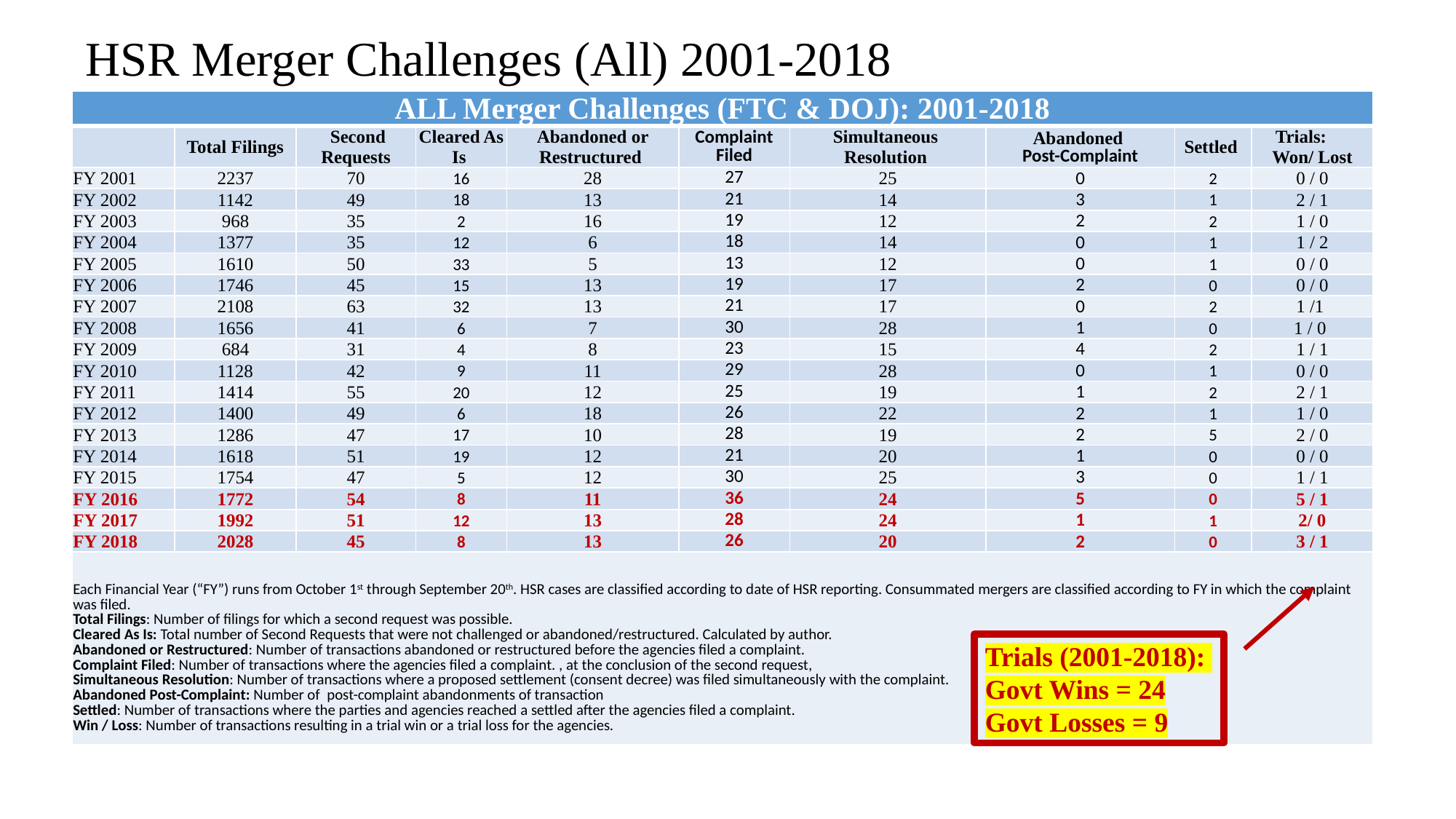

# HSR Merger Challenges (All) 2001-2018
| ALL Merger Challenges (FTC & DOJ): 2001-2018 |  |  |  |  |  |  |  |  |  |
| --- | --- | --- | --- | --- | --- | --- | --- | --- | --- |
|  | Total Filings | Second Requests | Cleared As Is | Abandoned or Restructured | Complaint Filed | Simultaneous Resolution | Abandoned Post-Complaint | Settled | Trials: Won/ Lost |
| FY 2001 | 2237 | 70 | 16 | 28 | 27 | 25 | 0 | 2 | 0 / 0 |
| FY 2002 | 1142 | 49 | 18 | 13 | 21 | 14 | 3 | 1 | 2 / 1 |
| FY 2003 | 968 | 35 | 2 | 16 | 19 | 12 | 2 | 2 | 1 / 0 |
| FY 2004 | 1377 | 35 | 12 | 6 | 18 | 14 | 0 | 1 | 1 / 2 |
| FY 2005 | 1610 | 50 | 33 | 5 | 13 | 12 | 0 | 1 | 0 / 0 |
| FY 2006 | 1746 | 45 | 15 | 13 | 19 | 17 | 2 | 0 | 0 / 0 |
| FY 2007 | 2108 | 63 | 32 | 13 | 21 | 17 | 0 | 2 | 1 /1 |
| FY 2008 | 1656 | 41 | 6 | 7 | 30 | 28 | 1 | 0 | 1 / 0 |
| FY 2009 | 684 | 31 | 4 | 8 | 23 | 15 | 4 | 2 | 1 / 1 |
| FY 2010 | 1128 | 42 | 9 | 11 | 29 | 28 | 0 | 1 | 0 / 0 |
| FY 2011 | 1414 | 55 | 20 | 12 | 25 | 19 | 1 | 2 | 2 / 1 |
| FY 2012 | 1400 | 49 | 6 | 18 | 26 | 22 | 2 | 1 | 1 / 0 |
| FY 2013 | 1286 | 47 | 17 | 10 | 28 | 19 | 2 | 5 | 2 / 0 |
| FY 2014 | 1618 | 51 | 19 | 12 | 21 | 20 | 1 | 0 | 0 / 0 |
| FY 2015 | 1754 | 47 | 5 | 12 | 30 | 25 | 3 | 0 | 1 / 1 |
| FY 2016 | 1772 | 54 | 8 | 11 | 36 | 24 | 5 | 0 | 5 / 1 |
| FY 2017 | 1992 | 51 | 12 | 13 | 28 | 24 | 1 | 1 | 2/ 0 |
| FY 2018 | 2028 | 45 | 8 | 13 | 26 | 20 | 2 | 0 | 3 / 1 |
| Each Financial Year (“FY”) runs from October 1st through September 20th. HSR cases are classified according to date of HSR reporting. Consummated mergers are classified according to FY in which the complaint was filed. Total Filings: Number of filings for which a second request was possible. Cleared As Is: Total number of Second Requests that were not challenged or abandoned/restructured. Calculated by author. Abandoned or Restructured: Number of transactions abandoned or restructured before the agencies filed a complaint. Complaint Filed: Number of transactions where the agencies filed a complaint. , at the conclusion of the second request, Simultaneous Resolution: Number of transactions where a proposed settlement (consent decree) was filed simultaneously with the complaint. Abandoned Post-Complaint: Number of post-complaint abandonments of transaction Settled: Number of transactions where the parties and agencies reached a settled after the agencies filed a complaint. Win / Loss: Number of transactions resulting in a trial win or a trial loss for the agencies. |  |  |  |  |  |  |  |  |  |
Trials (2001-2018):
Govt Wins = 24
Govt Losses = 9